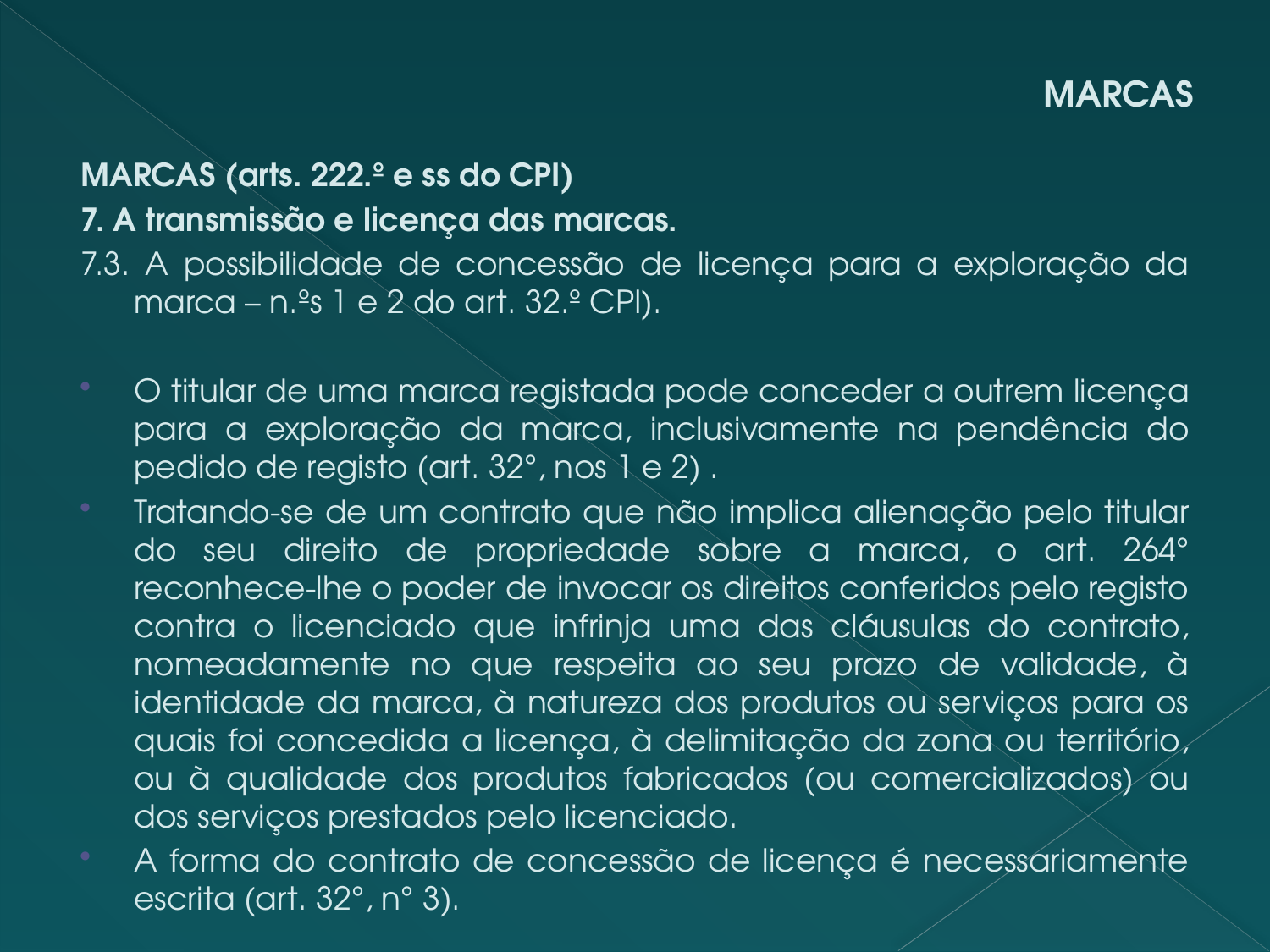

# MARCAS
MARCAS (arts. 222.º e ss do CPI)
7. A transmissão e licença das marcas.
7.3. A possibilidade de concessão de licença para a exploração da marca – n.ºs 1 e 2 do art. 32.º CPI).

O titular de uma marca registada pode conceder a outrem licença para a exploração da marca, inclusivamente na pendência do pedido de registo (art. 32°, nos 1 e 2) .
Tratando-se de um contrato que não implica alienação pelo titular do seu direito de propriedade sobre a marca, o art. 264° reconhece-lhe o poder de invocar os direitos conferidos pelo registo contra o licenciado que infrinja uma das cláusulas do contrato, nomeadamente no que respeita ao seu prazo de validade, à identidade da marca, à natureza dos produtos ou serviços para os quais foi concedida a licença, à delimitação da zona ou território, ou à qualidade dos produtos fabricados (ou comercializados) ou dos serviços prestados pelo licenciado.
A forma do contrato de concessão de licença é necessariamente escrita (art. 32°, n° 3).